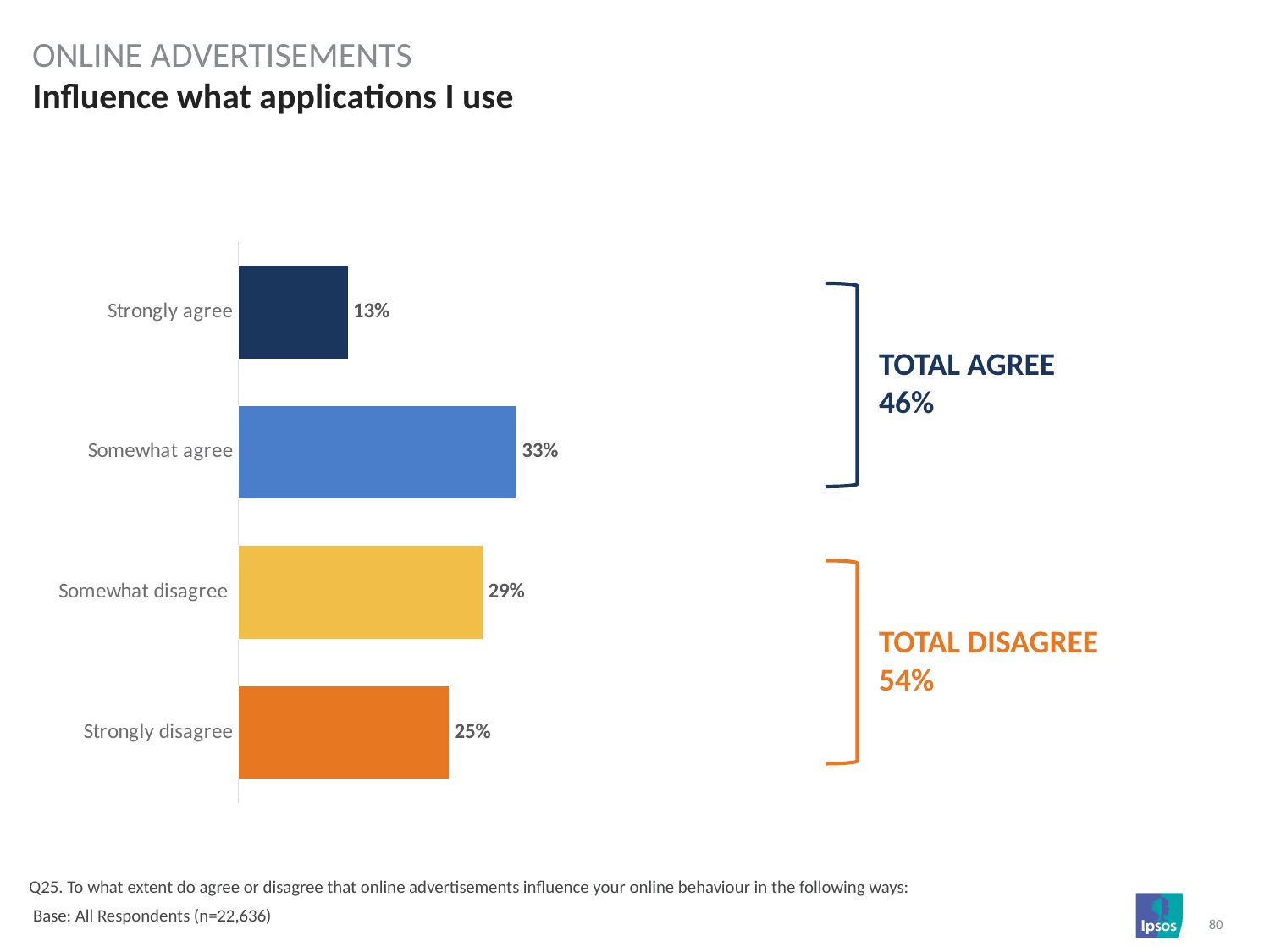

online advertisements
# Influence what applications I use

### Chart

| Category | Column1 |
|---|---|
| Strongly agree | 0.13 |
| Somewhat agree | 0.33 |
| Somewhat disagree  | 0.29 |
| Strongly disagree | 0.25 |
TOTAL AGREE
46%

TOTAL DISAGREE
54%
Q25. To what extent do agree or disagree that online advertisements influence your online behaviour in the following ways:
 Base: All Respondents (n=22,636)